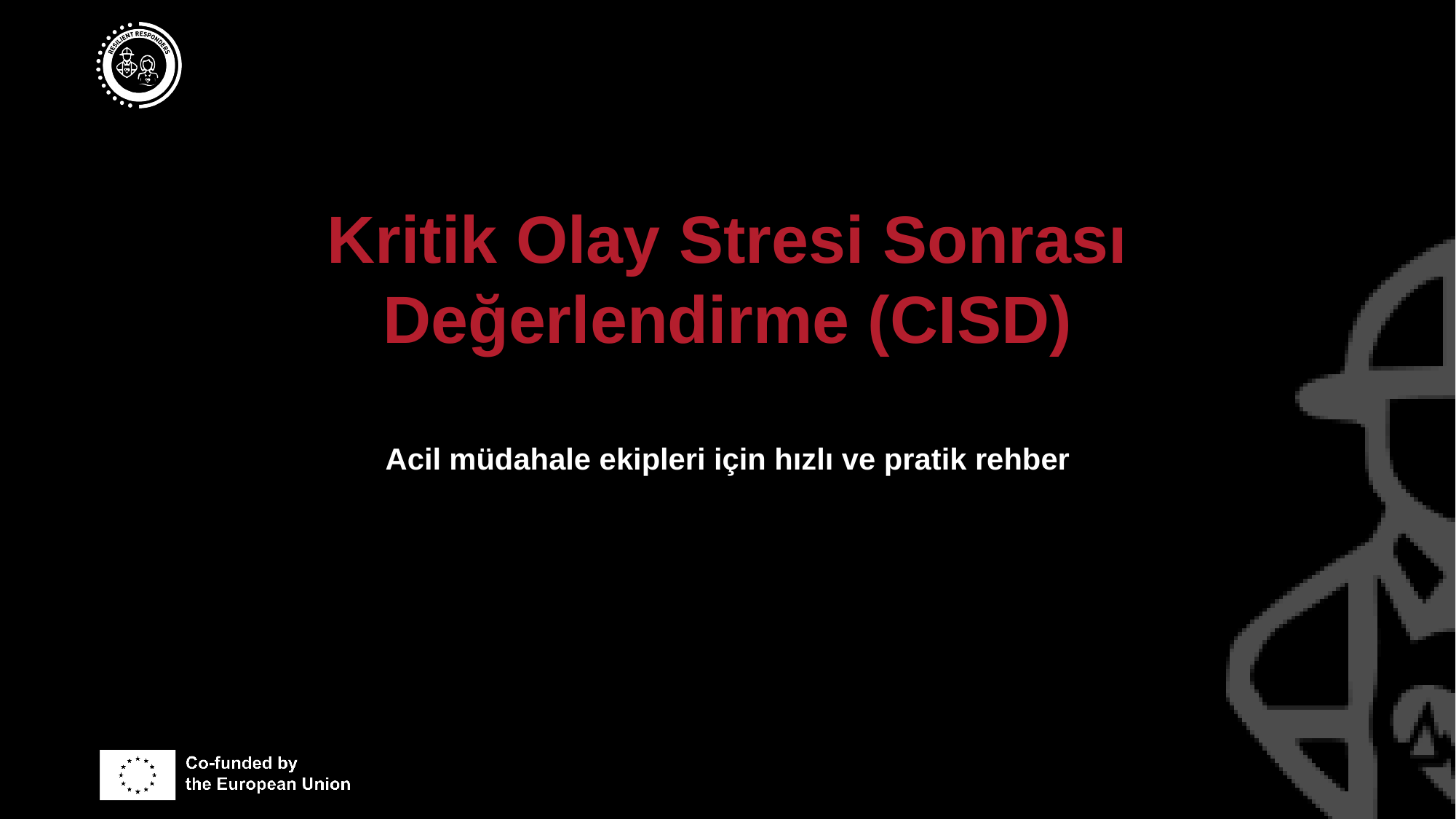

# Kritik Olay Stresi Sonrası Değerlendirme (CISD)
Acil müdahale ekipleri için hızlı ve pratik rehber